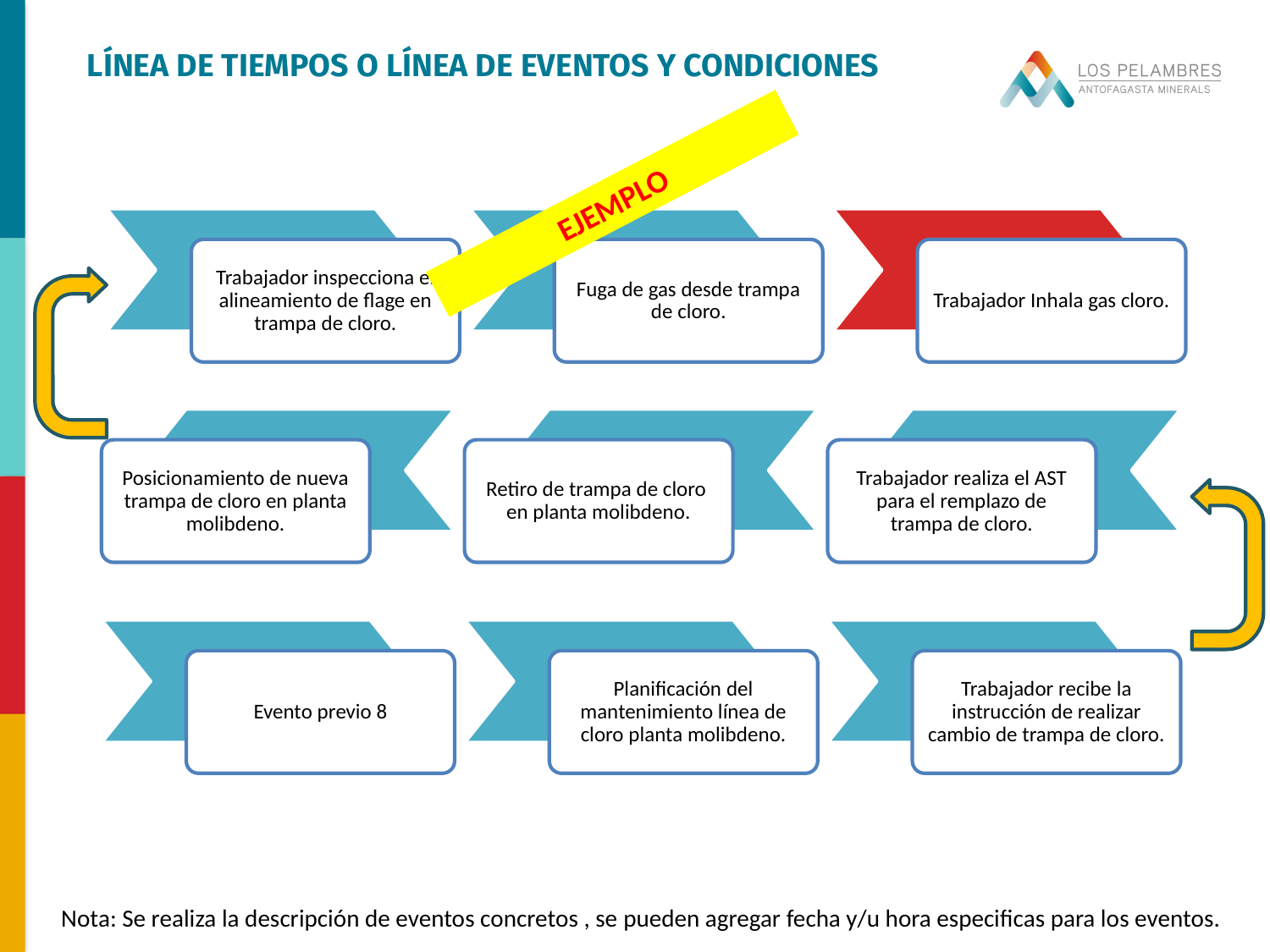

LÍNEA DE TIEMPOS O LÍNEA DE EVENTOS Y CONDICIONES

EJEMPLO

Trabajador inspecciona el alineamiento de flage en trampa de cloro.
Fuga de gas desde trampa de cloro.
Trabajador Inhala gas cloro.

Trabajador realiza el AST para el remplazo de trampa de cloro.
Retiro de trampa de cloro  en planta molibdeno.
Posicionamiento de nueva trampa de cloro en planta molibdeno.

Evento previo 8
Planificación del mantenimiento línea de cloro planta molibdeno.
Trabajador recibe la instrucción de realizar cambio de trampa de cloro.
Nota: Se realiza la descripción de eventos concretos , se pueden agregar fecha y/u hora especificas para los eventos.